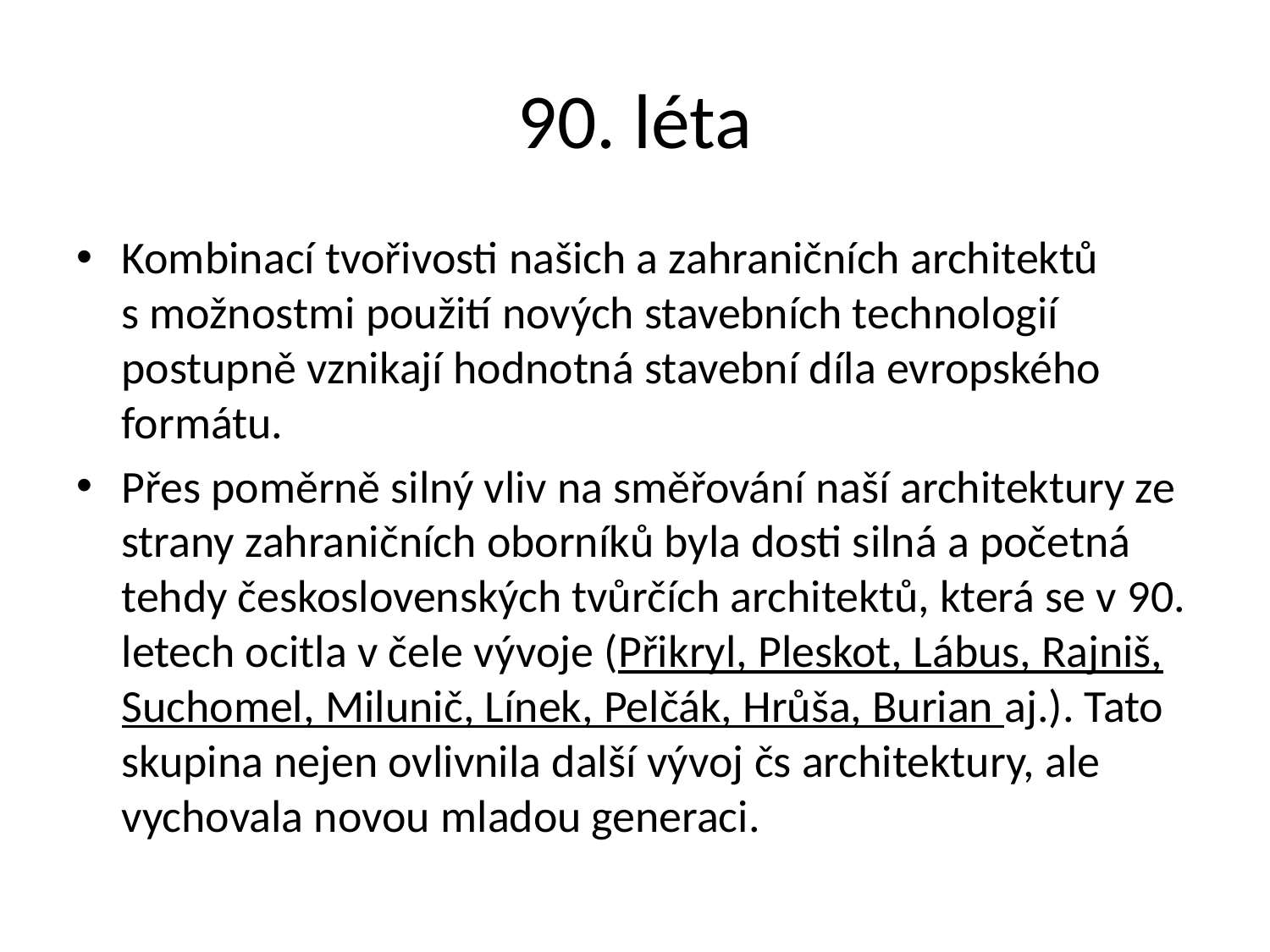

# 90. léta
Kombinací tvořivosti našich a zahraničních architektů s možnostmi použití nových stavebních technologií postupně vznikají hodnotná stavební díla evropského formátu.
Přes poměrně silný vliv na směřování naší architektury ze strany zahraničních oborníků byla dosti silná a početná tehdy československých tvůrčích architektů, která se v 90. letech ocitla v čele vývoje (Přikryl, Pleskot, Lábus, Rajniš, Suchomel, Milunič, Línek, Pelčák, Hrůša, Burian aj.). Tato skupina nejen ovlivnila další vývoj čs architektury, ale vychovala novou mladou generaci.